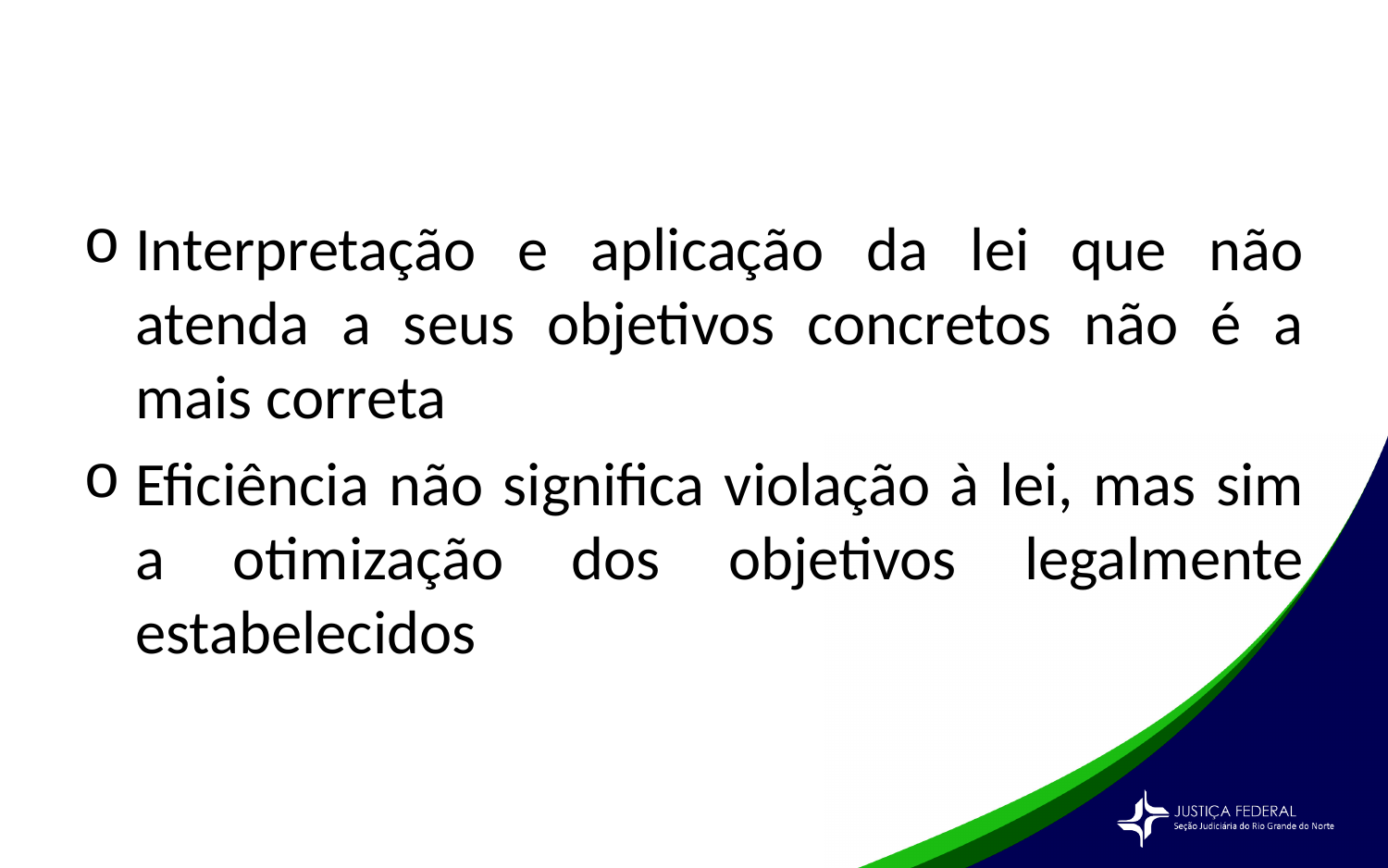

#
Interpretação e aplicação da lei que não atenda a seus objetivos concretos não é a mais correta
Eficiência não significa violação à lei, mas sim a otimização dos objetivos legalmente estabelecidos